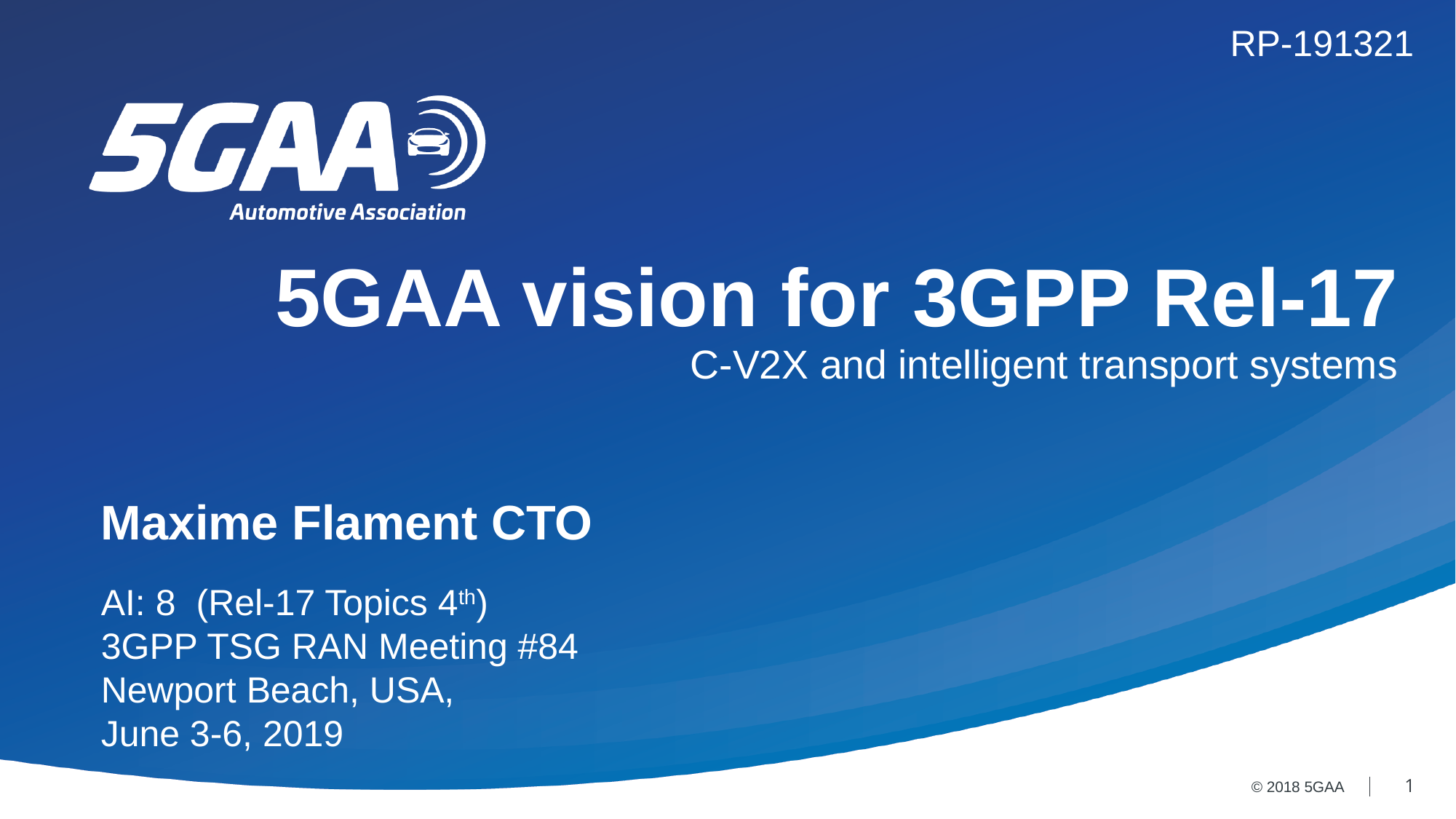

RP-191321

5GAA vision for 3GPP Rel-17
C-V2X and intelligent transport systems
Maxime Flament CTO

AI: 8  (Rel-17 Topics 4th)
3GPP TSG RAN Meeting #84
Newport Beach, USA,
June 3-6, 2019